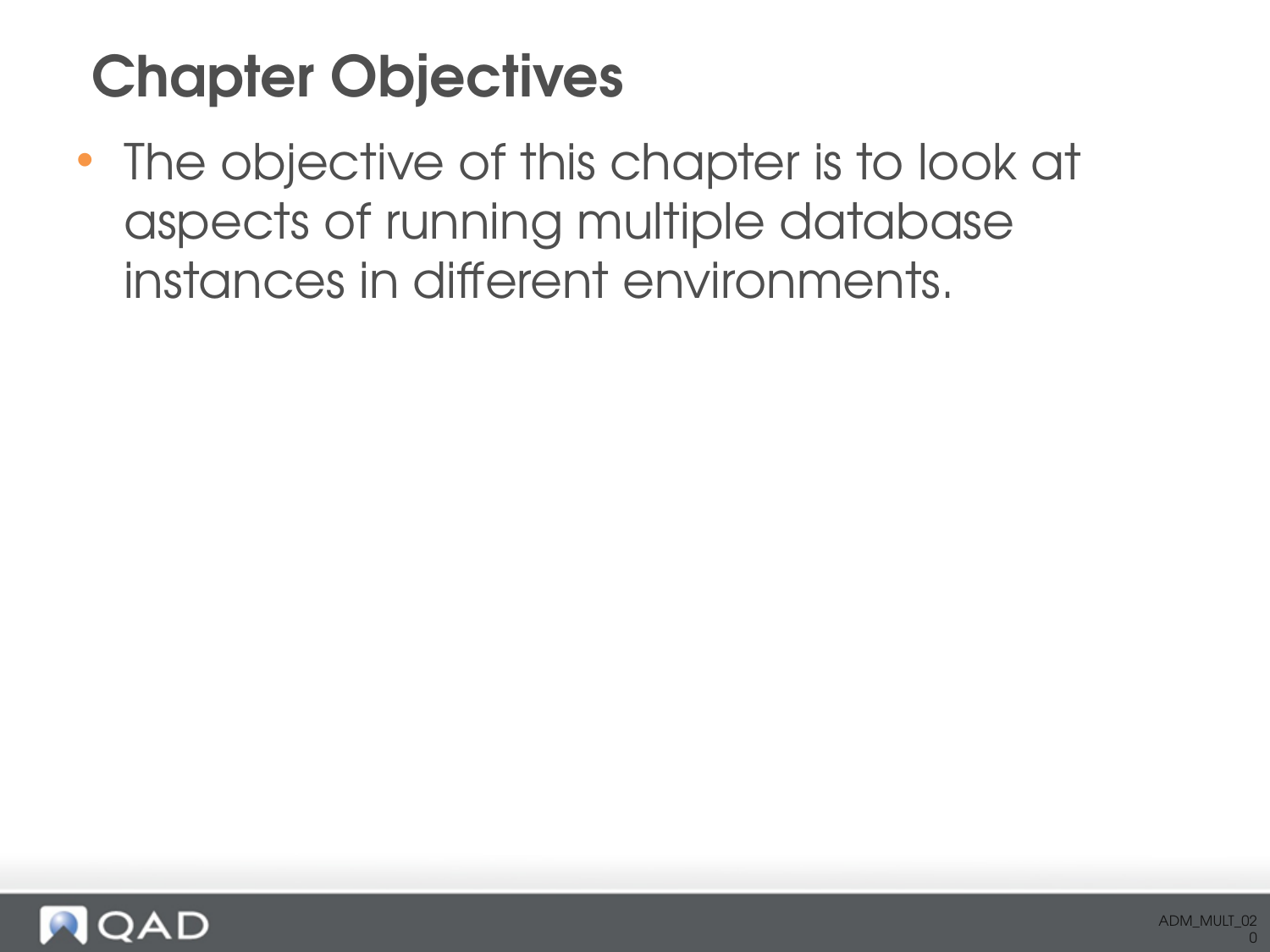

# Chapter Objectives
The objective of this chapter is to look at aspects of running multiple database instances in different environments.

ADM_MULT_020